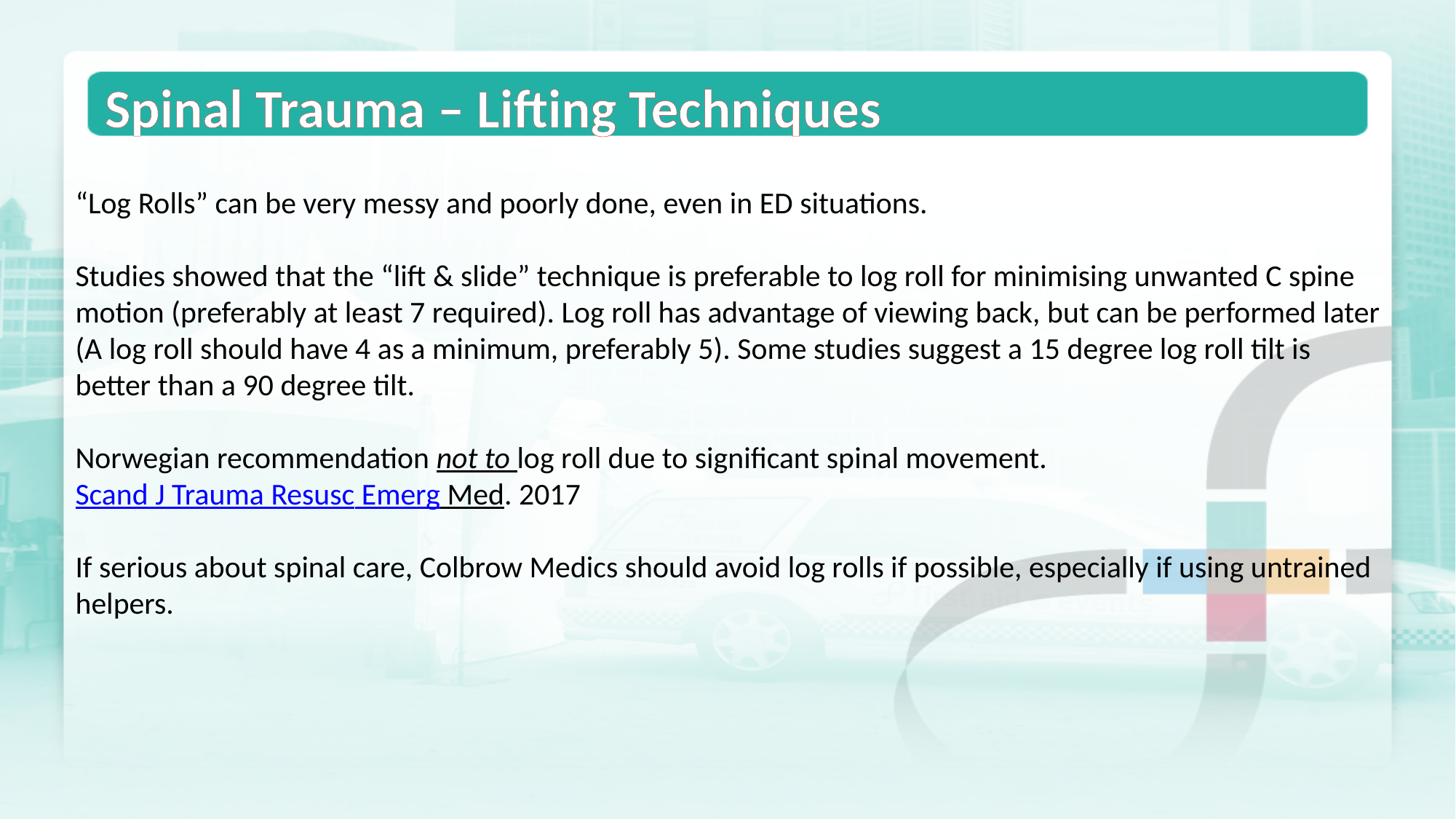

Spinal Trauma – Lifting Techniques

“Log Rolls” can be very messy and poorly done, even in ED situations.

Studies showed that the “lift & slide” technique is preferable to log roll for minimising unwanted C spine motion (preferably at least 7 required). Log roll has advantage of viewing back, but can be performed later (A log roll should have 4 as a minimum, preferably 5). Some studies suggest a 15 degree log roll tilt is better than a 90 degree tilt.

Norwegian recommendation not to log roll due to significant spinal movement.
Scand J Trauma Resusc Emerg Med. 2017

If serious about spinal care, Colbrow Medics should avoid log rolls if possible, especially if using untrained helpers.